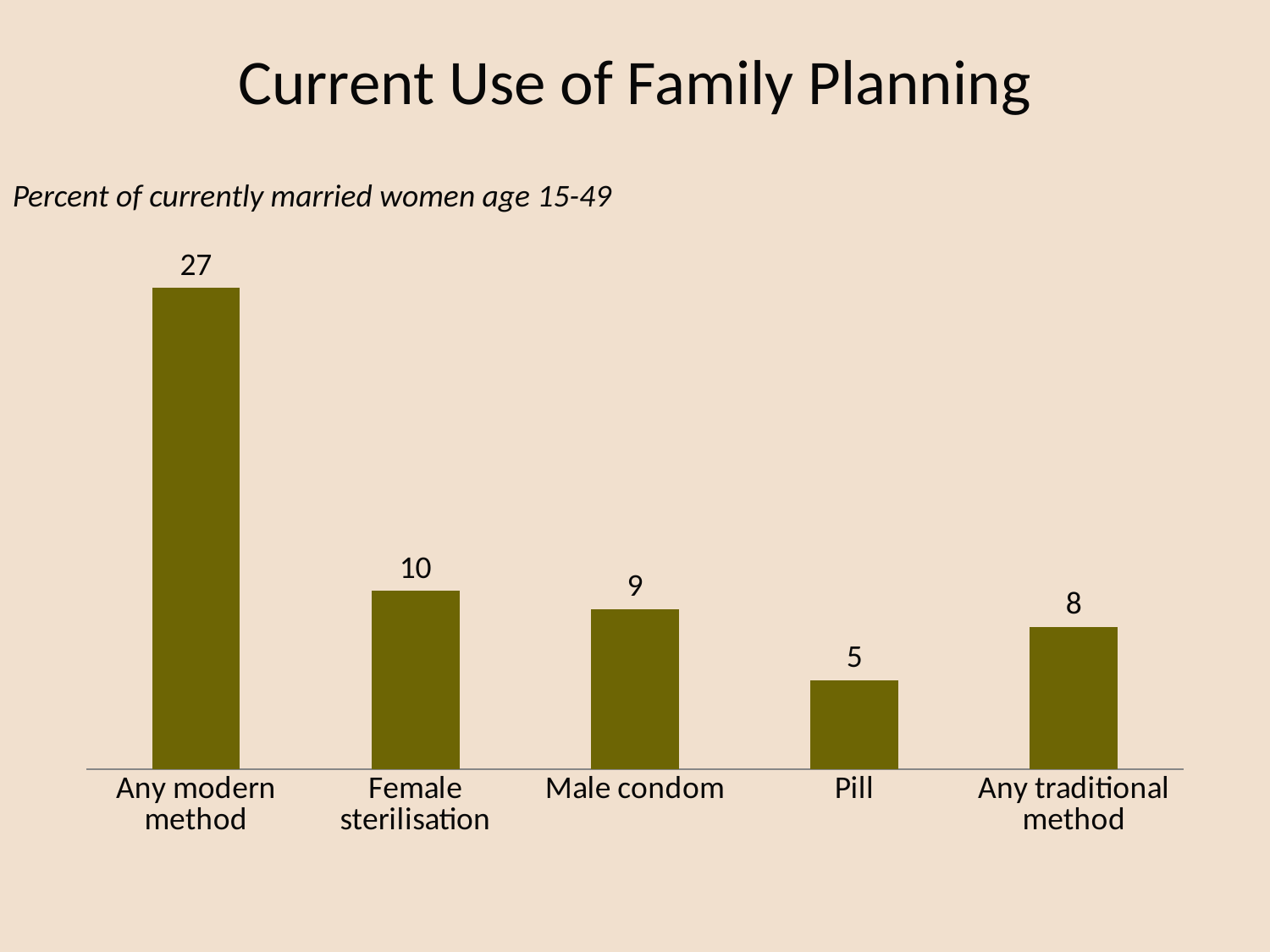

# Current Use of Family Planning
Percent of currently married women age 15-49

### Chart

| Category | Column2 |
|---|---|
| Any modern method | 27.0 |
| Female sterilisation | 10.0 |
| Male condom | 9.0 |
| Pill | 5.0 |
| Any traditional method | 8.0 |